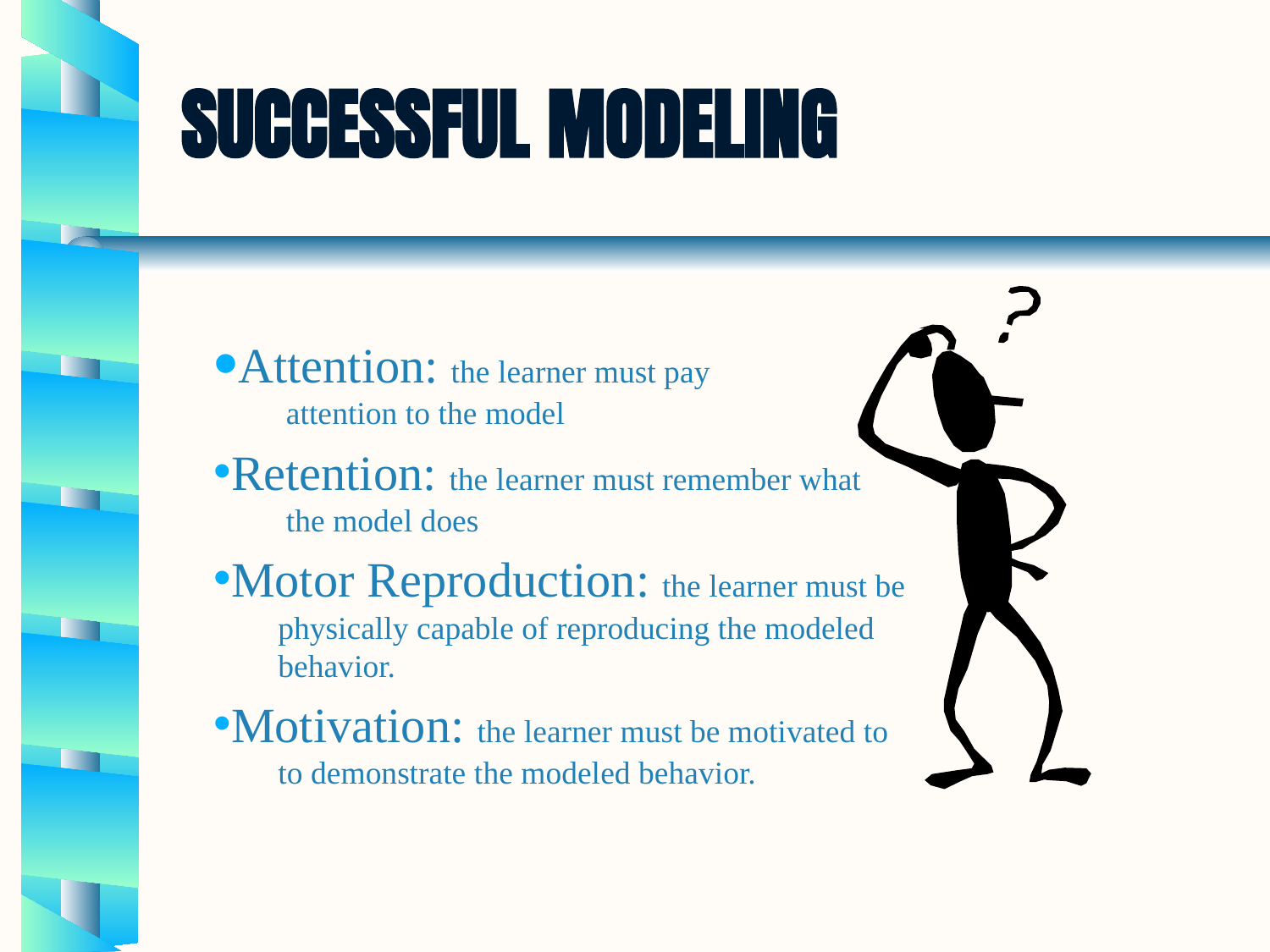

# Successful Modeling

Attention: the learner must pay
         attention to the model
Retention: the learner must remember what
         the model does
Motor Reproduction: the learner must be
        physically capable of reproducing the modeled
        behavior.
Motivation: the learner must be motivated to
        to demonstrate the modeled behavior.